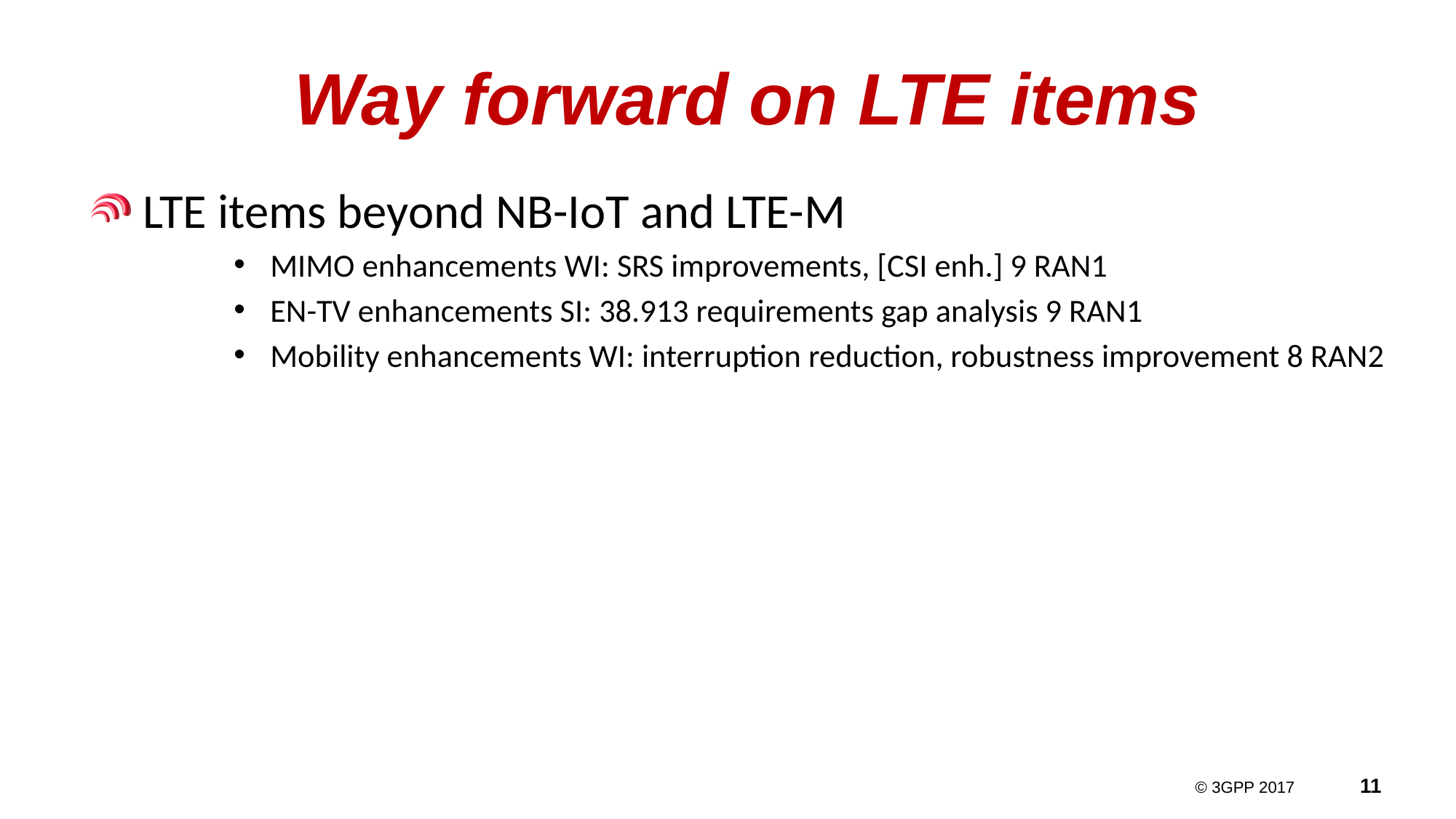

# Way forward on LTE items
LTE items beyond NB-IoT and LTE-M
MIMO enhancements WI: SRS improvements, [CSI enh.] 9 RAN1
EN-TV enhancements SI: 38.913 requirements gap analysis 9 RAN1
Mobility enhancements WI: interruption reduction, robustness improvement 8 RAN2